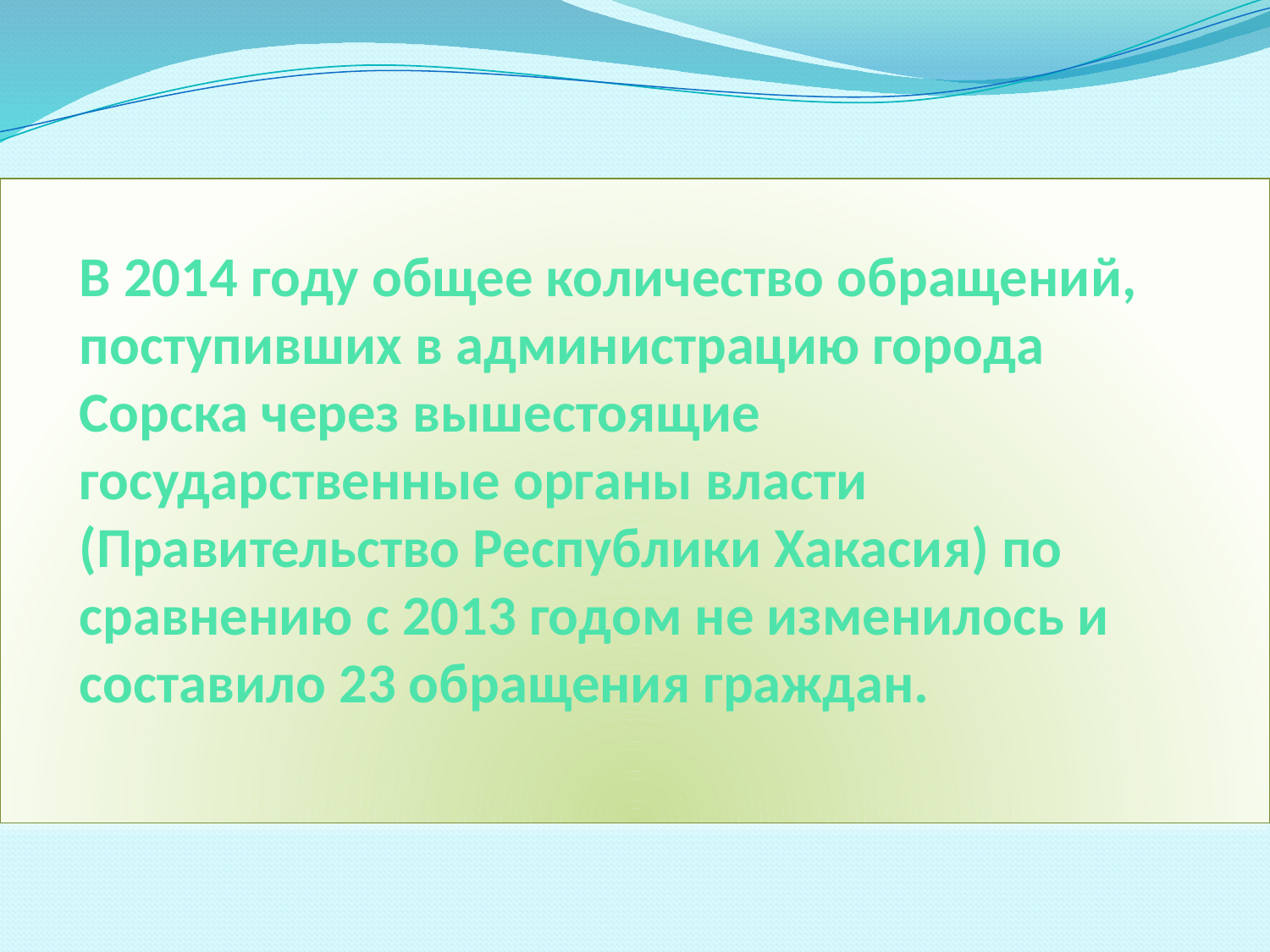

# В 2014 году общее количество обращений, поступивших в администрацию города Сорска через вышестоящие государственные органы власти (Правительство Республики Хакасия) по сравнению с 2013 годом не изменилось и составило 23 обращения граждан.